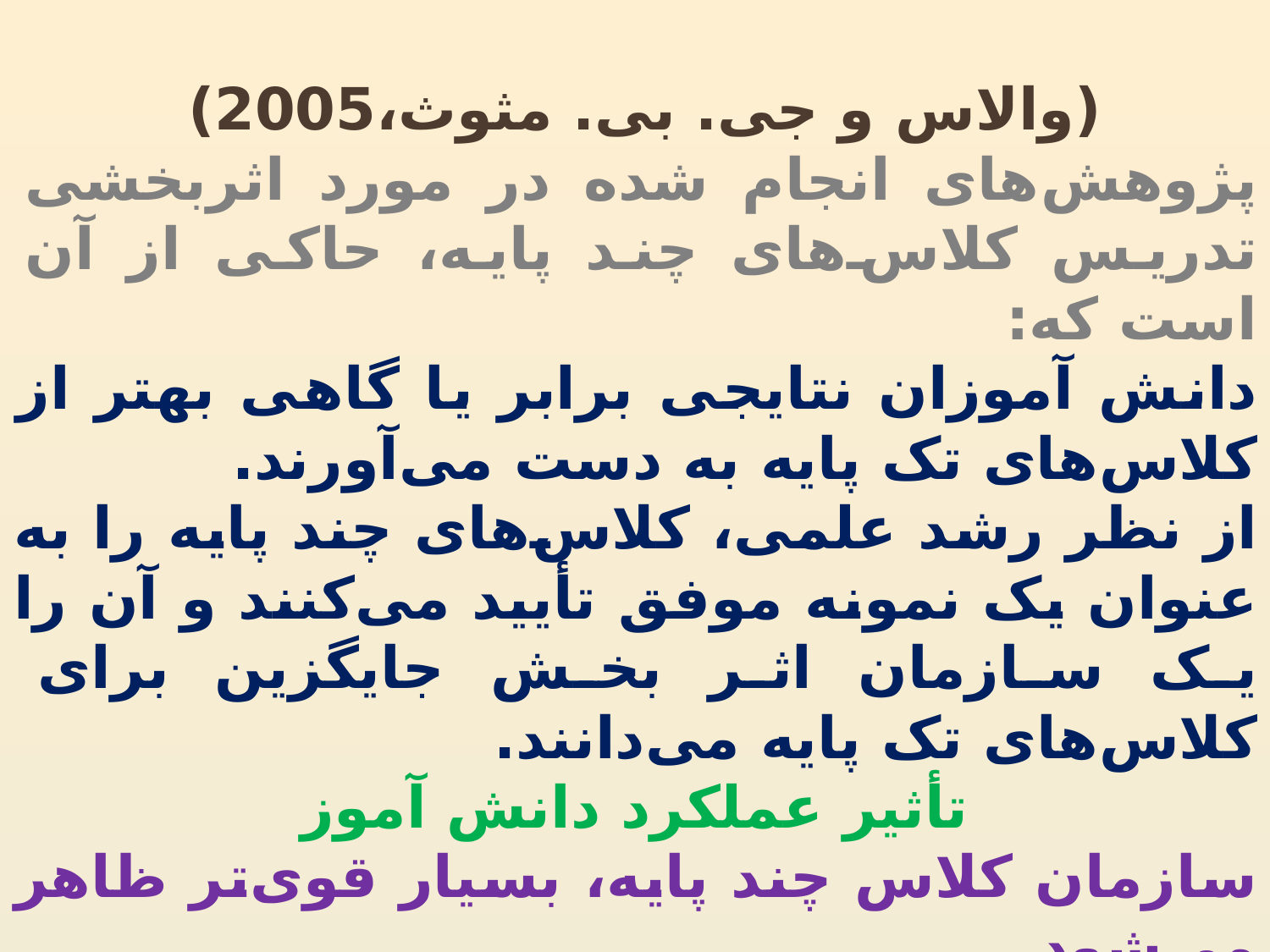

(والاس و جی. بی. مثوث،2005)
پژوهش‌های انجام شده در مورد اثربخشی تدریس کلاس‌های چند پایه، حاکی از آن است که:
دانش آموزان نتایجی برابر یا گاهی بهتر از کلاس‌های تک پایه به دست می‌آورند.
از نظر رشد علمی، کلاس‌های چند پایه را به عنوان یک نمونه موفق تأیید می‌کنند و آن را یک سازمان اثر بخش جایگزین برای کلاس‌های تک پایه می‌دانند.
 تأثیر عملکرد دانش آموز
سازمان کلاس چند پایه، بسیار قوی‌تر ظاهر می‌شود.
عملکرد بیرونی دانش آموزان چند پایه نسبت به دانش آموزان تک پایه، در 75 درصد مقیاس‌های در نظر گرفته شده، بالاتر است.